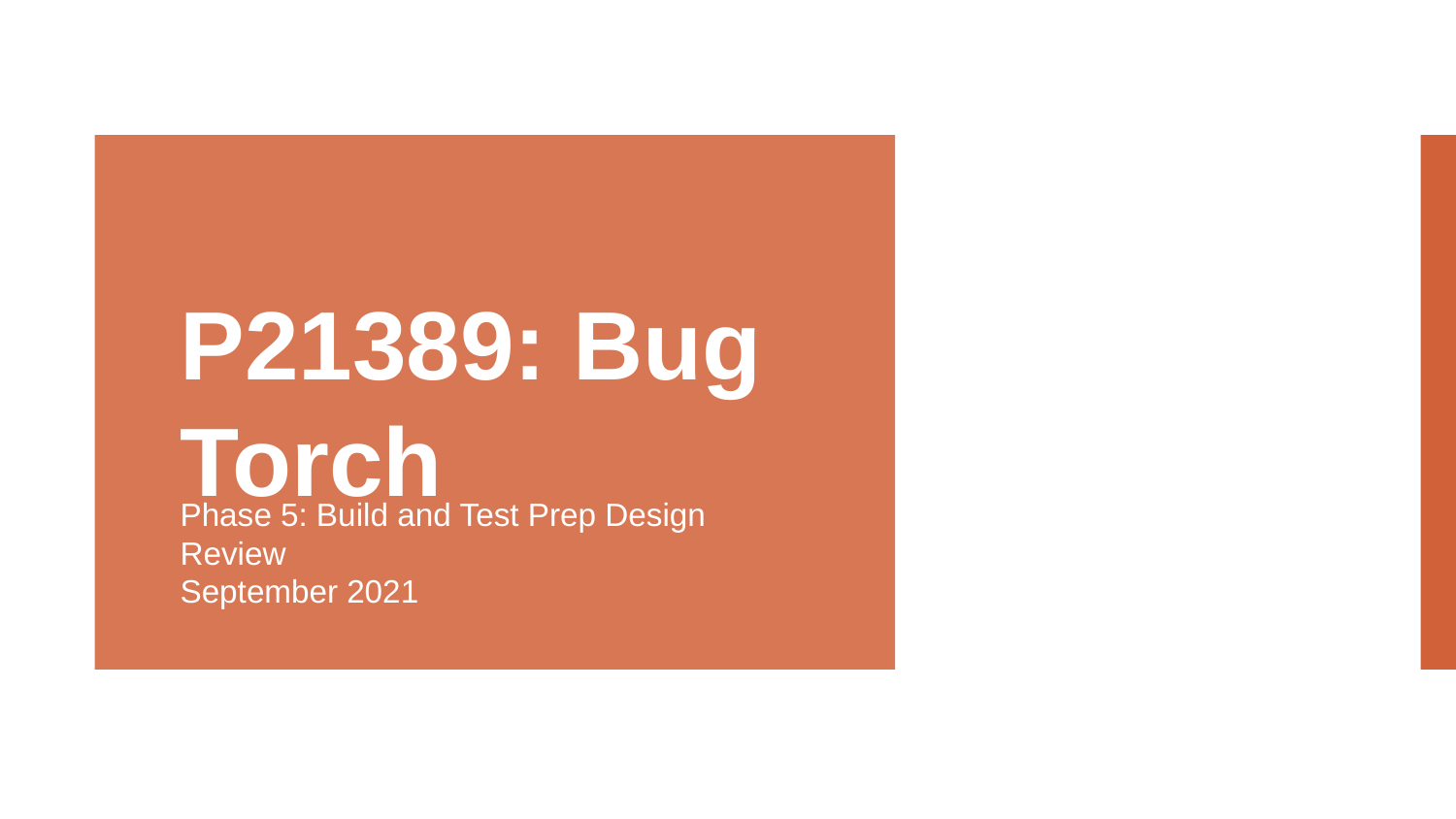

# P21389: Bug Torch

Phase 5: Build and Test Prep Design Review
September 2021